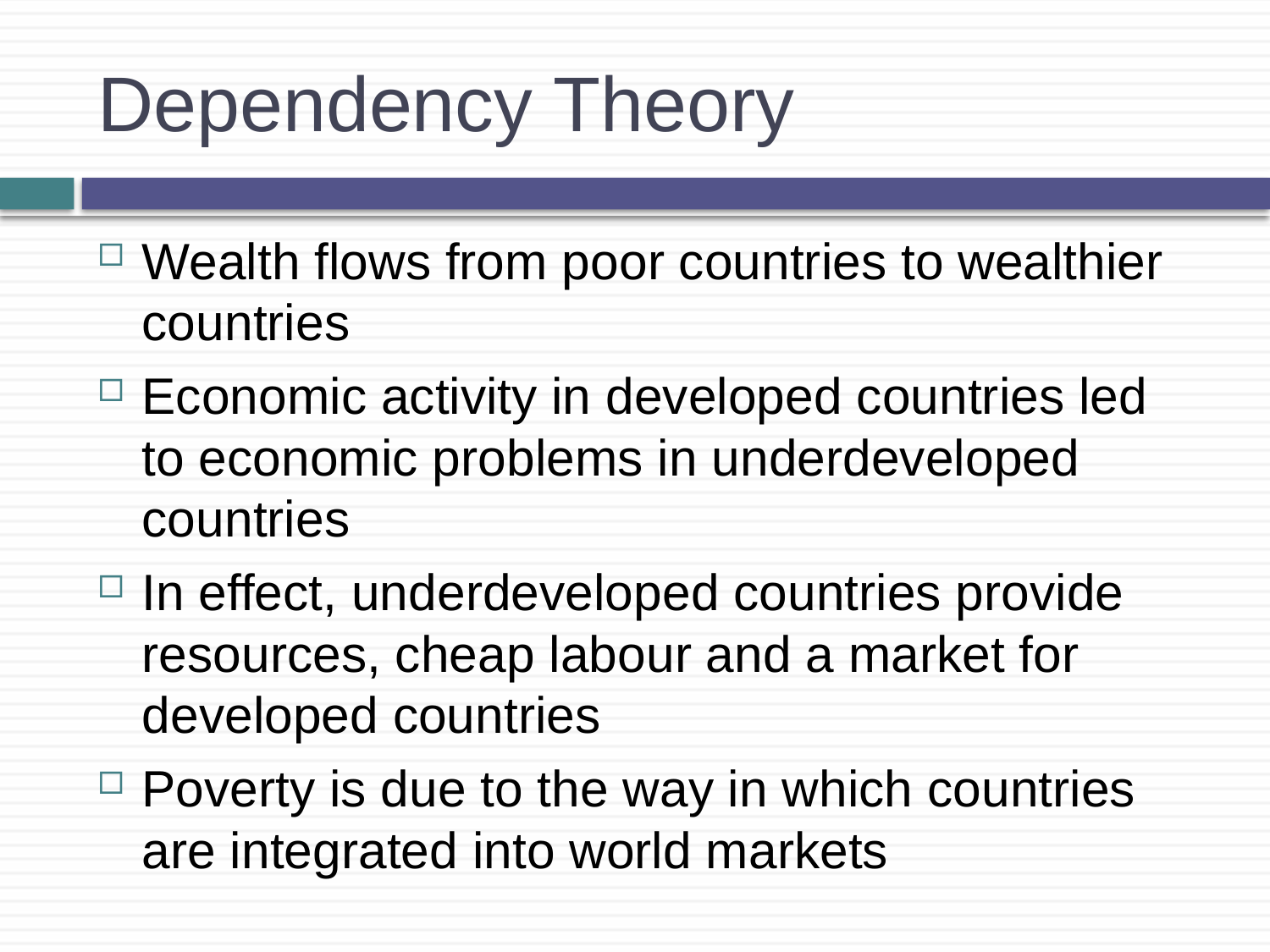

# Dependency Theory
Wealth flows from poor countries to wealthier countries
Economic activity in developed countries led to economic problems in underdeveloped countries
In effect, underdeveloped countries provide resources, cheap labour and a market for developed countries
Poverty is due to the way in which countries are integrated into world markets